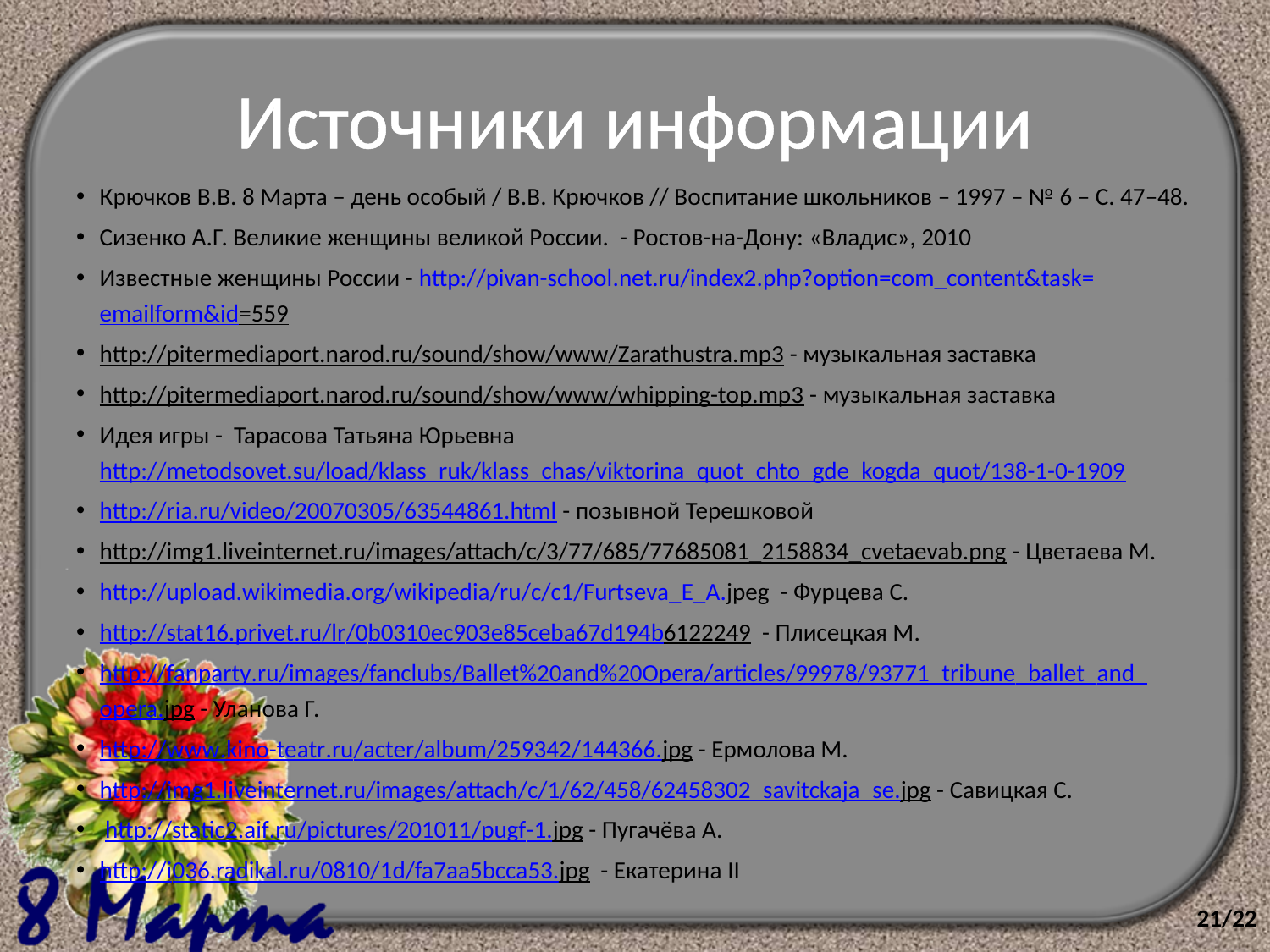

# Источники информации
Крючков В.В. 8 Марта – день особый / В.В. Крючков // Воспитание школьников – 1997 – № 6 – С. 47–48.
Сизенко А.Г. Великие женщины великой России.  - Ростов-на-Дону: «Владис», 2010
Известные женщины России - http://pivan-school.net.ru/index2.php?option=com_content&task=emailform&id=559
http://pitermediaport.narod.ru/sound/show/www/Zarathustra.mp3 - музыкальная заставка
http://pitermediaport.narod.ru/sound/show/www/whipping-top.mp3 - музыкальная заставка
Идея игры -  Тарасова Татьяна Юрьевна http://metodsovet.su/load/klass_ruk/klass_chas/viktorina_quot_chto_gde_kogda_quot/138-1-0-1909
http://ria.ru/video/20070305/63544861.html - позывной Терешковой
http://img1.liveinternet.ru/images/attach/c/3/77/685/77685081_2158834_cvetaevab.png - Цветаева М.
http://upload.wikimedia.org/wikipedia/ru/c/c1/Furtseva_E_A.jpeg  - Фурцева С.
http://stat16.privet.ru/lr/0b0310ec903e85ceba67d194b6122249  - Плисецкая М.
http://fanparty.ru/images/fanclubs/Ballet%20and%20Opera/articles/99978/93771_tribune_ballet_and_opera.jpg - Уланова Г.
http://www.kino-teatr.ru/acter/album/259342/144366.jpg - Ермолова М.
http://img1.liveinternet.ru/images/attach/c/1/62/458/62458302_savitckaja_se.jpg - Савицкая С.
 http://static2.aif.ru/pictures/201011/pugf-1.jpg - Пугачёва А.
http://i036.radikal.ru/0810/1d/fa7aa5bcca53.jpg  - Екатерина II

21/22